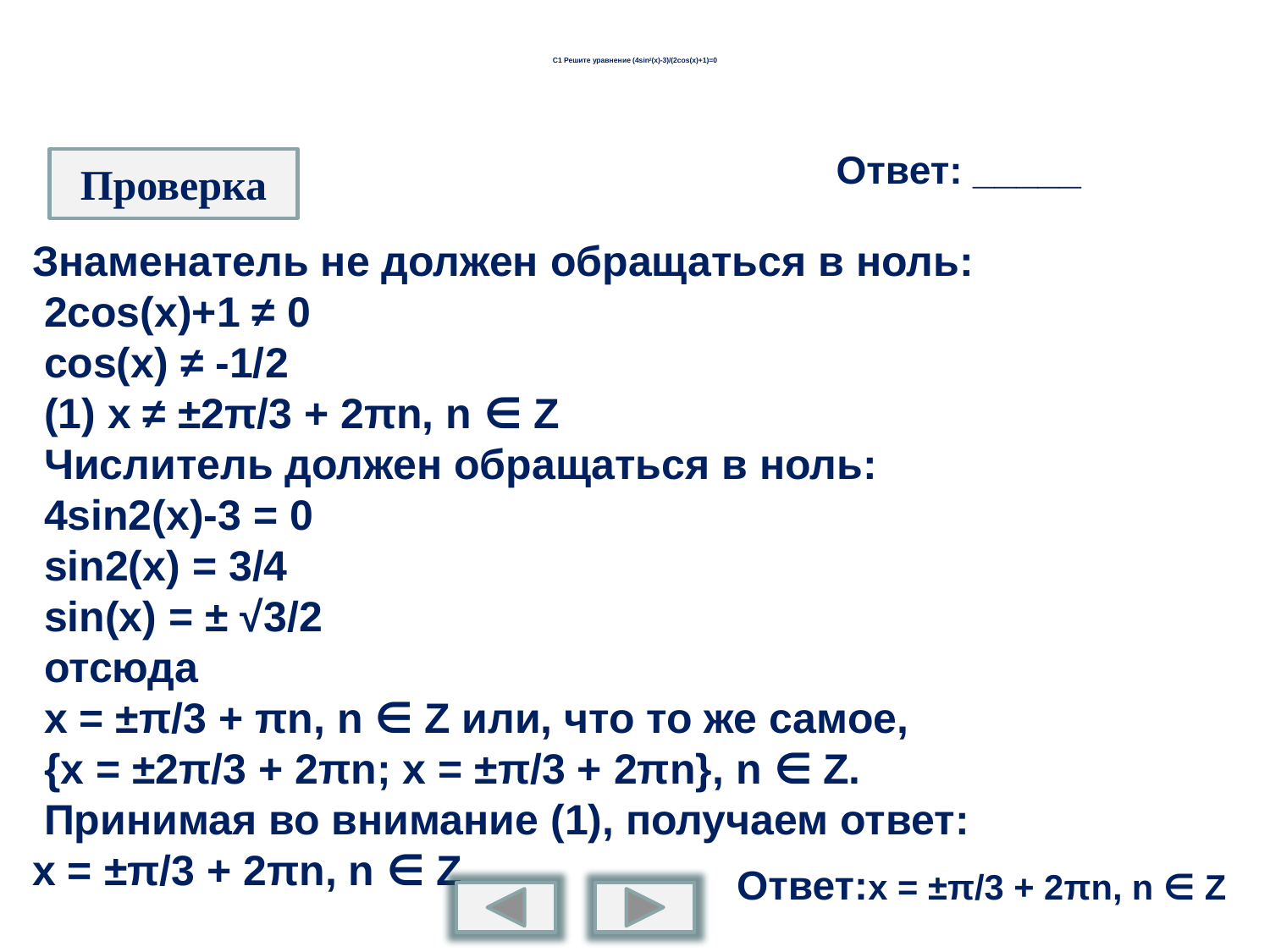

# С1 Решите уравнение (4sin2(x)-3)/(2cos(x)+1)=0
Ответ: _____
Проверка
Знаменатель не должен обращаться в ноль:
 2cos(x)+1 ≠ 0
 cos(x) ≠ -1/2
 (1) x ≠ ±2π/3 + 2πn, n ∈ Z
 Числитель должен обращаться в ноль:
 4sin2(x)-3 = 0
 sin2(x) = 3/4
 sin(x) = ± √3/2
 отсюда
 x = ±π/3 + πn, n ∈ Z или, что то же самое,
 {x = ±2π/3 + 2πn; x = ±π/3 + 2πn}, n ∈ Z.
 Принимая во внимание (1), получаем ответ:
x = ±π/3 + 2πn, n ∈ Z

Ответ:x = ±π/3 + 2πn, n ∈ Z